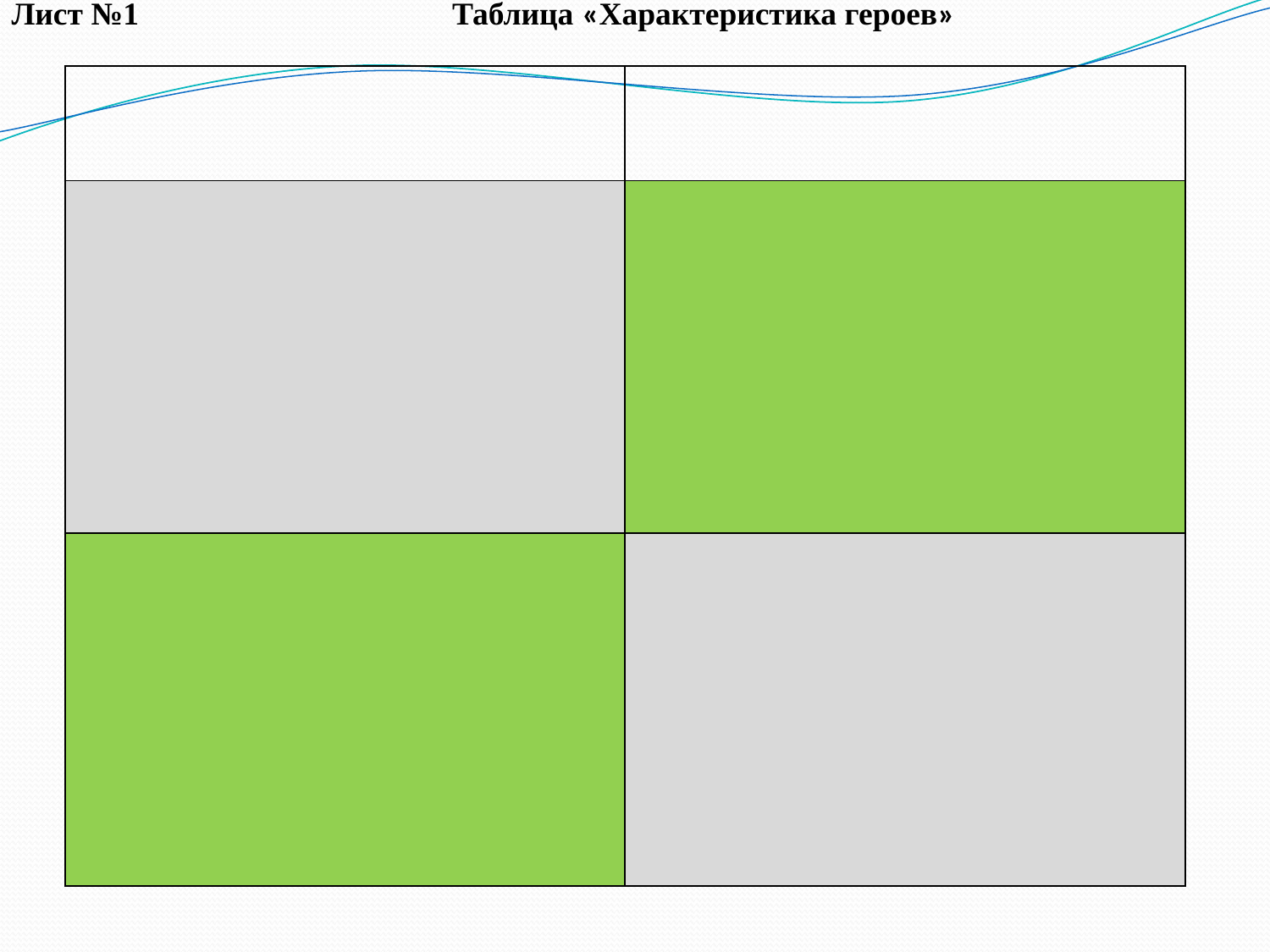

Лист №1                                       Таблица «Характеристика героев»

|  |  |
| --- | --- |
|  |  |
|  |  |